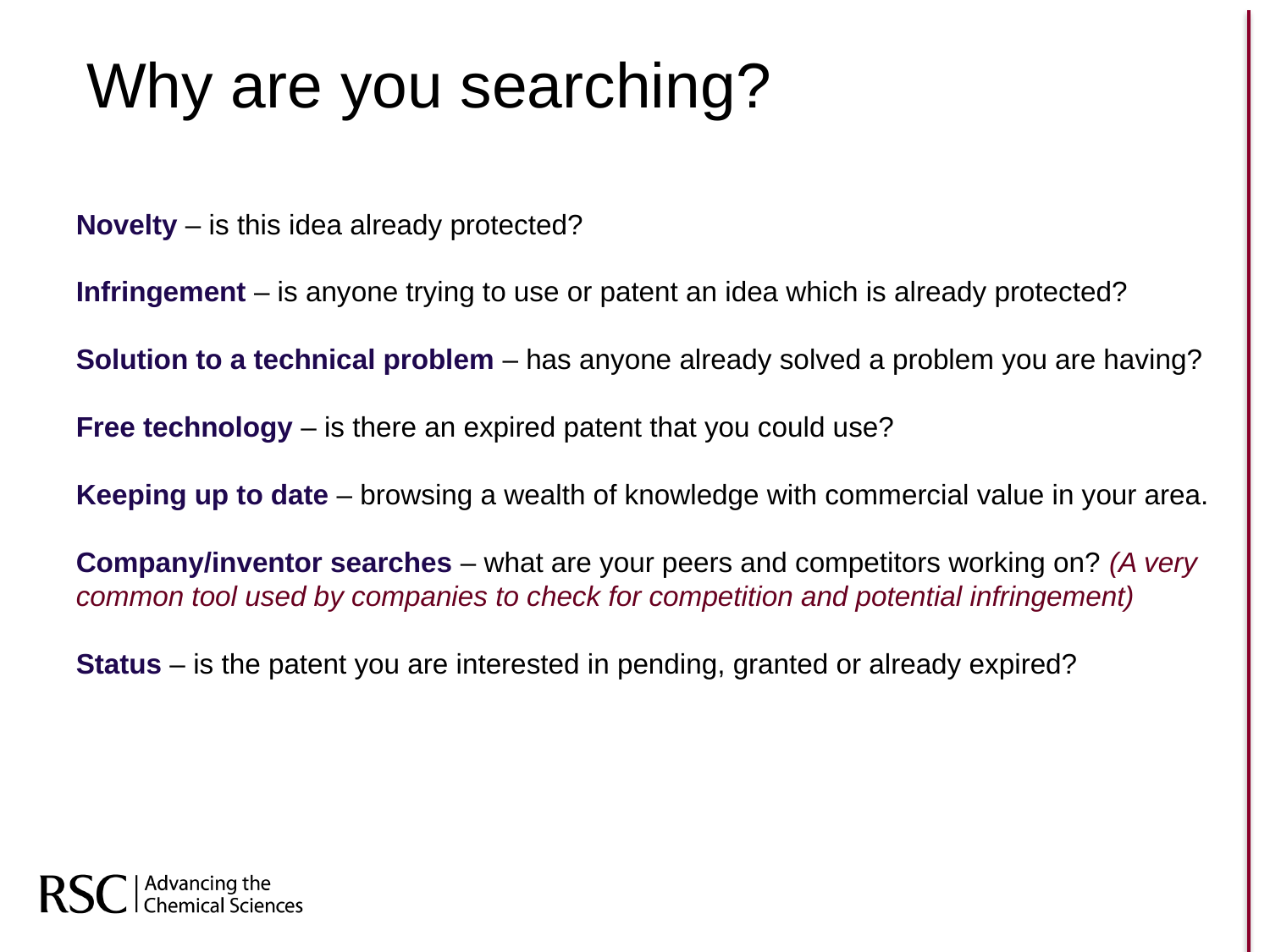

# Why are you searching?
Novelty – is this idea already protected?

Infringement – is anyone trying to use or patent an idea which is already protected?

Solution to a technical problem – has anyone already solved a problem you are having?

Free technology – is there an expired patent that you could use?

Keeping up to date – browsing a wealth of knowledge with commercial value in your area.

Company/inventor searches – what are your peers and competitors working on? (A very common tool used by companies to check for competition and potential infringement)

Status – is the patent you are interested in pending, granted or already expired?